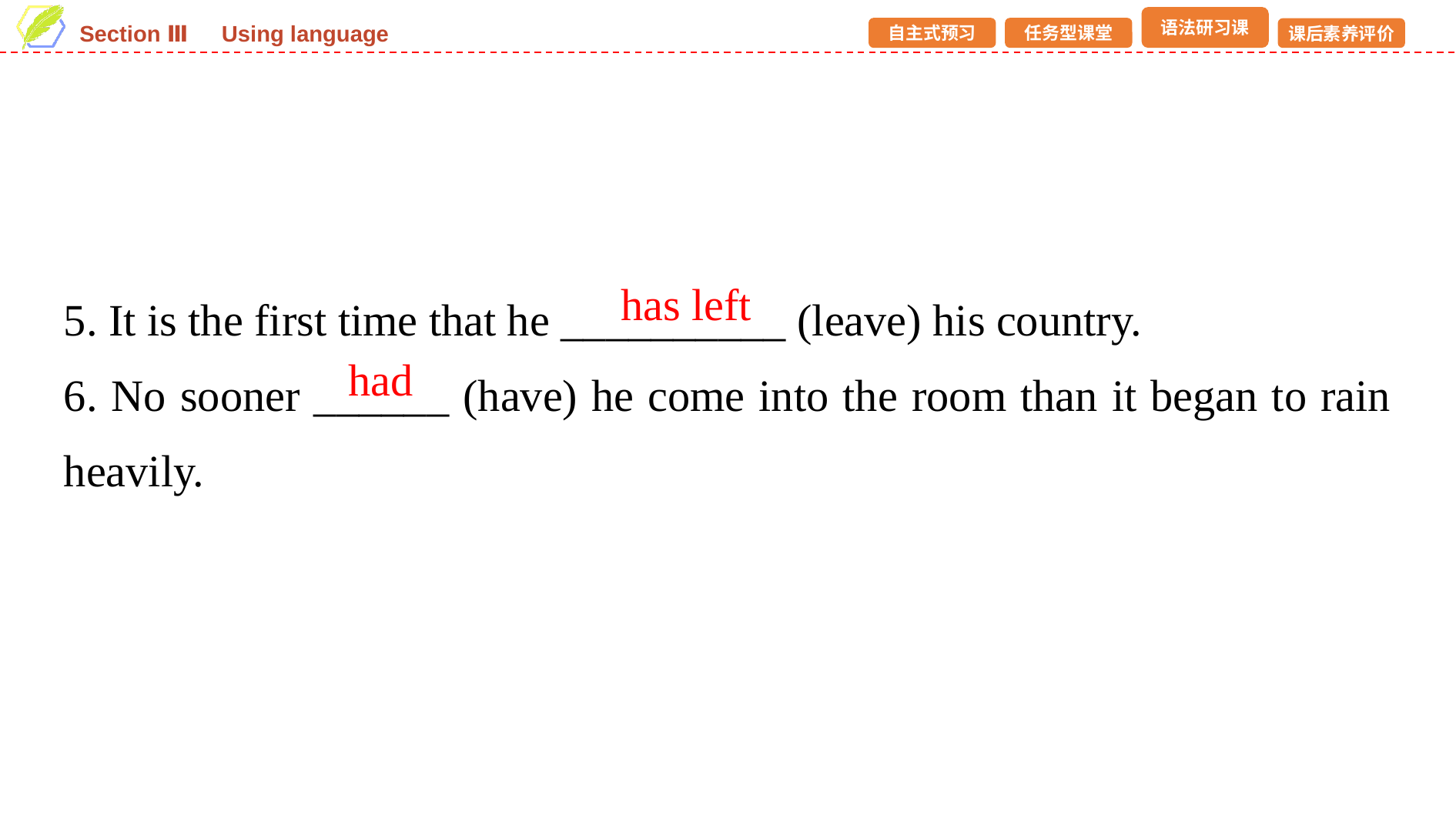

5. It is the first time that he __________ (leave) his country.
6. No sooner ______ (have) he come into the room than it began to rain heavily.
has left
had